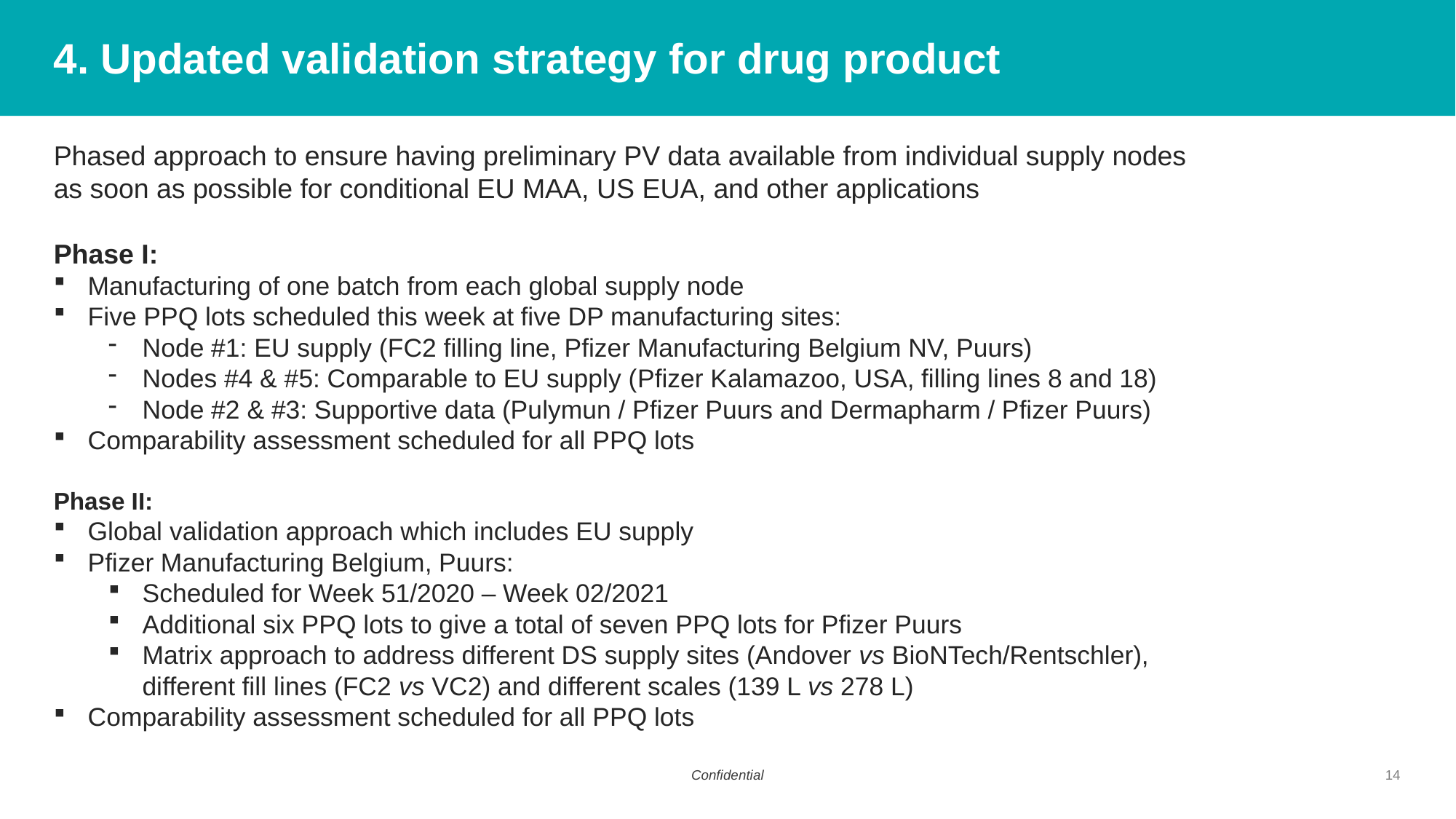

# 4. Updated validation strategy for drug product
Phased approach to ensure having preliminary PV data available from individual supply nodes
as soon as possible for conditional EU MAA, US EUA, and other applications

Phase I:
Manufacturing of one batch from each global supply node
Five PPQ lots scheduled this week at five DP manufacturing sites:
Node #1: EU supply (FC2 filling line, Pfizer Manufacturing Belgium NV, Puurs)
Nodes #4 & #5: Comparable to EU supply (Pfizer Kalamazoo, USA, filling lines 8 and 18)
Node #2 & #3: Supportive data (Pulymun / Pfizer Puurs and Dermapharm / Pfizer Puurs)
Comparability assessment scheduled for all PPQ lots

Phase II:
Global validation approach which includes EU supply
Pfizer Manufacturing Belgium, Puurs:
Scheduled for Week 51/2020 – Week 02/2021
Additional six PPQ lots to give a total of seven PPQ lots for Pfizer Puurs
Matrix approach to address different DS supply sites (Andover vs BioNTech/Rentschler),
different fill lines (FC2 vs VC2) and different scales (139 L vs 278 L)
Comparability assessment scheduled for all PPQ lots